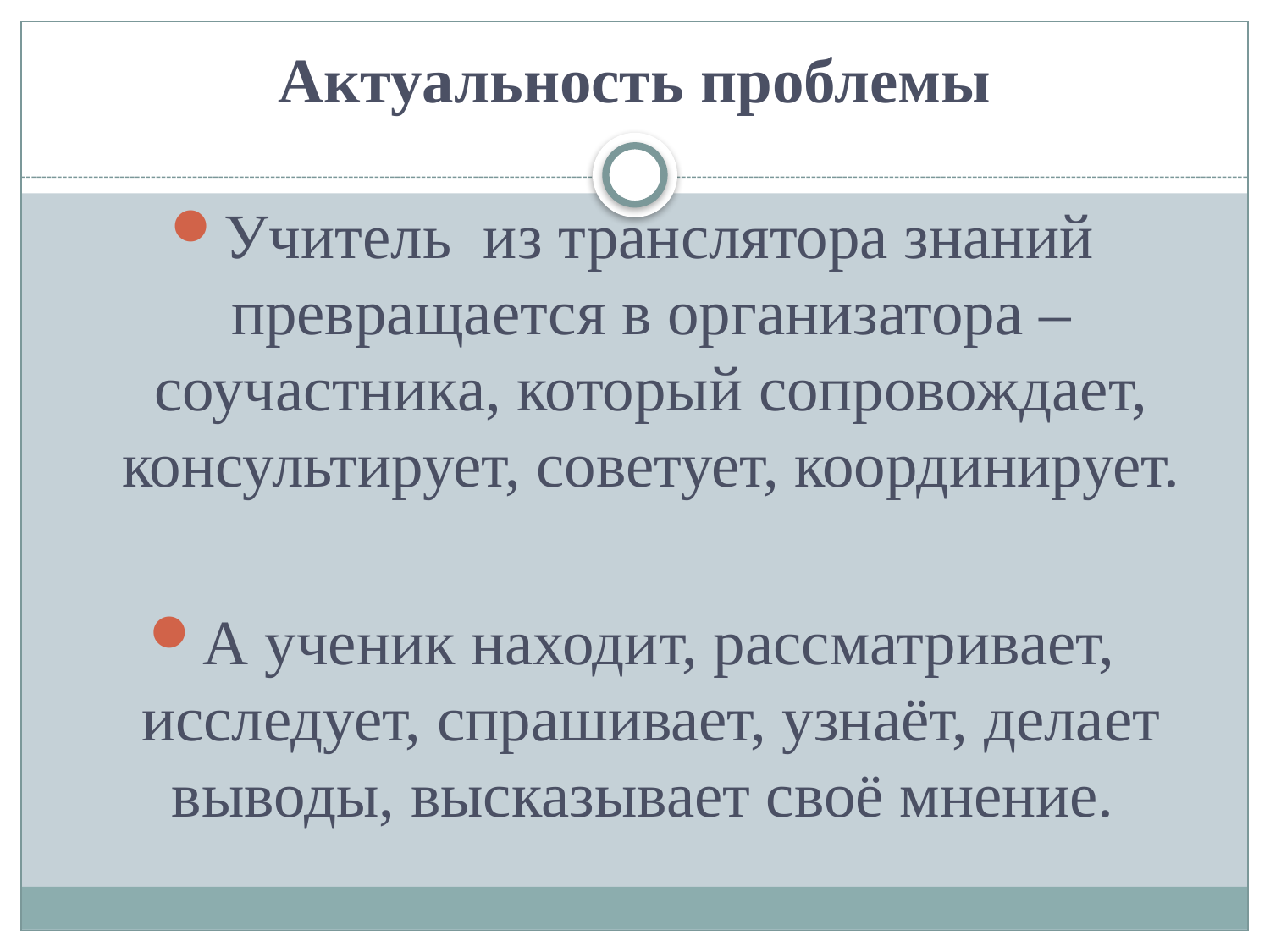

# Актуальность проблемы
Учитель  из транслятора знаний превращается в организатора – соучастника, который сопровождает, консультирует, советует, координирует.

А ученик находит, рассматривает, исследует, спрашивает, узнаёт, делает выводы, высказывает своё мнение.